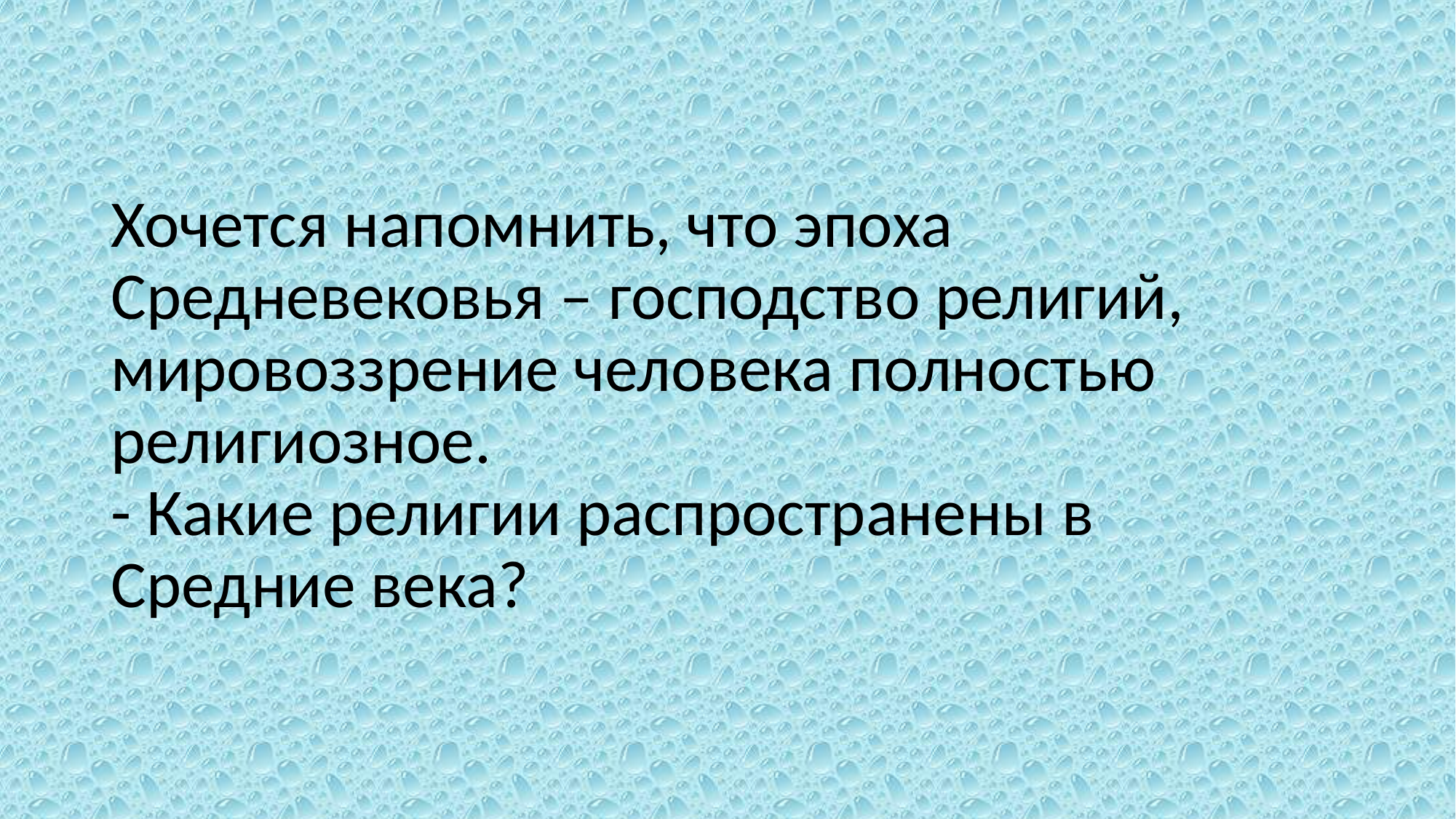

# Хочется напомнить, что эпоха Средневековья – господство религий, мировоззрение человека полностью религиозное. - Какие религии распространены в Средние века?